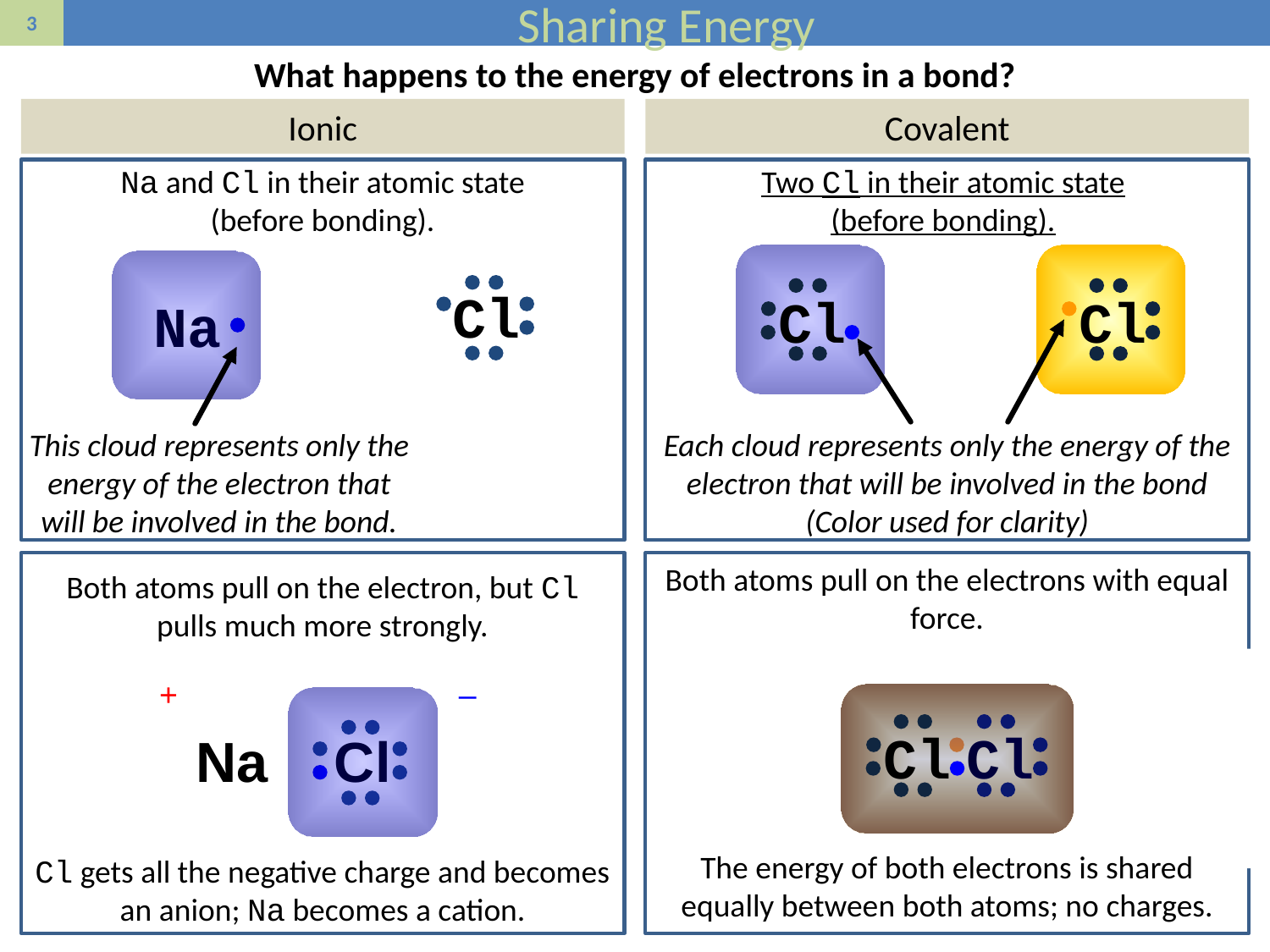

# Sharing Energy
What happens to the energy of electrons in a bond?
Ionic
Covalent
Na and Cl in their atomic state
(before bonding).
Two Cl in their atomic state
(before bonding).

Cl

Cl

Na

Cl

This cloud represents only the energy of the electron that will be involved in the bond.
Each cloud represents only the energy of the electron that will be involved in the bond (Color used for clarity)

Both atoms pull on the electrons with equal force.
Both atoms pull on the electron, but Cl pulls much more strongly.

+
–

Na
Cl

Cl

Cl

+
–

Cl

Cl

Cl

Na

The energy of both electrons is shared equally between both atoms; no charges.
Cl gets all the negative charge and becomes an anion; Na becomes a cation.